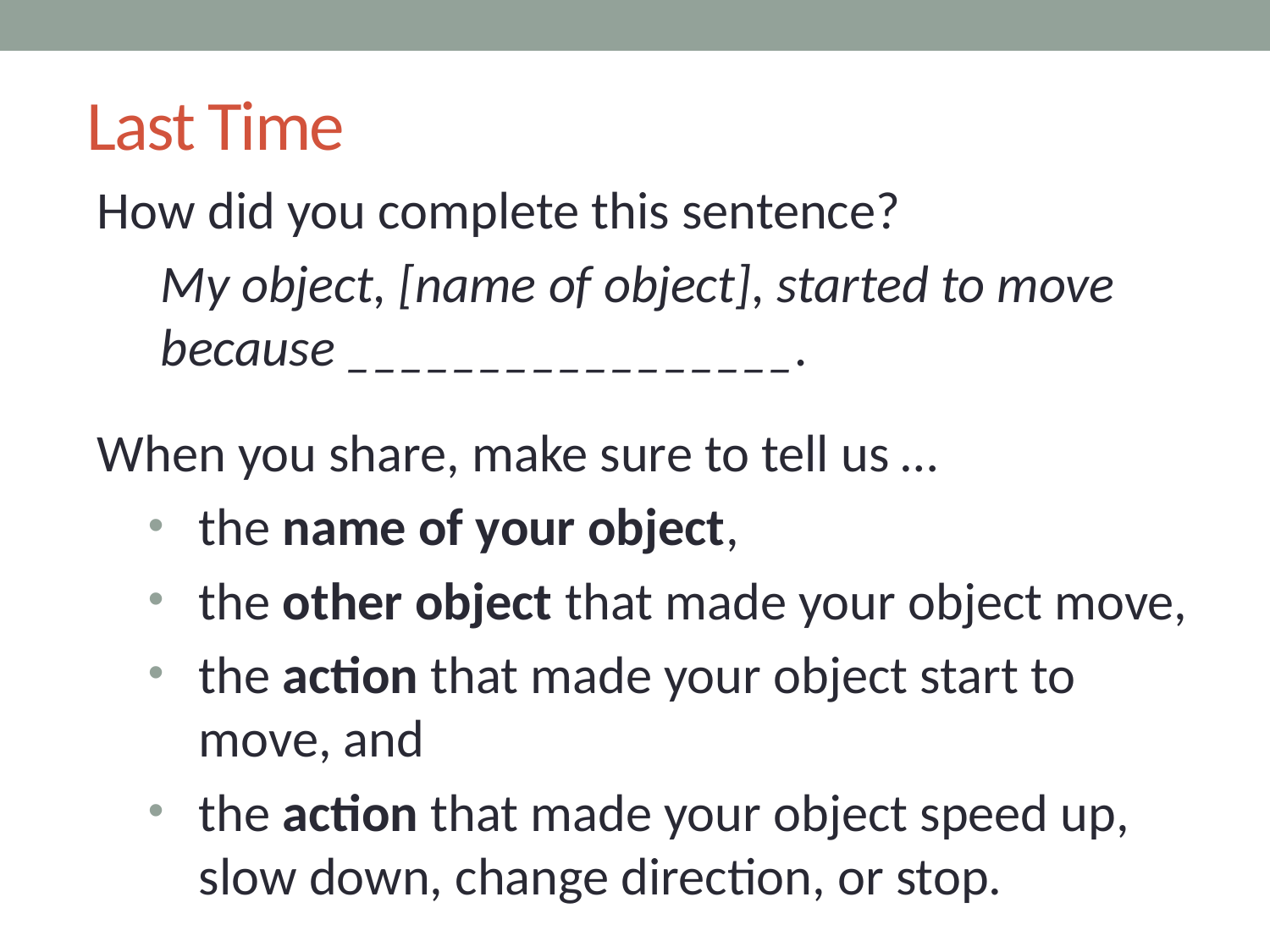

# Last Time
How did you complete this sentence?
My object, [name of object], started to move because _________________.
When you share, make sure to tell us …
the name of your object,
the other object that made your object move,
the action that made your object start to move, and
the action that made your object speed up, slow down, change direction, or stop.